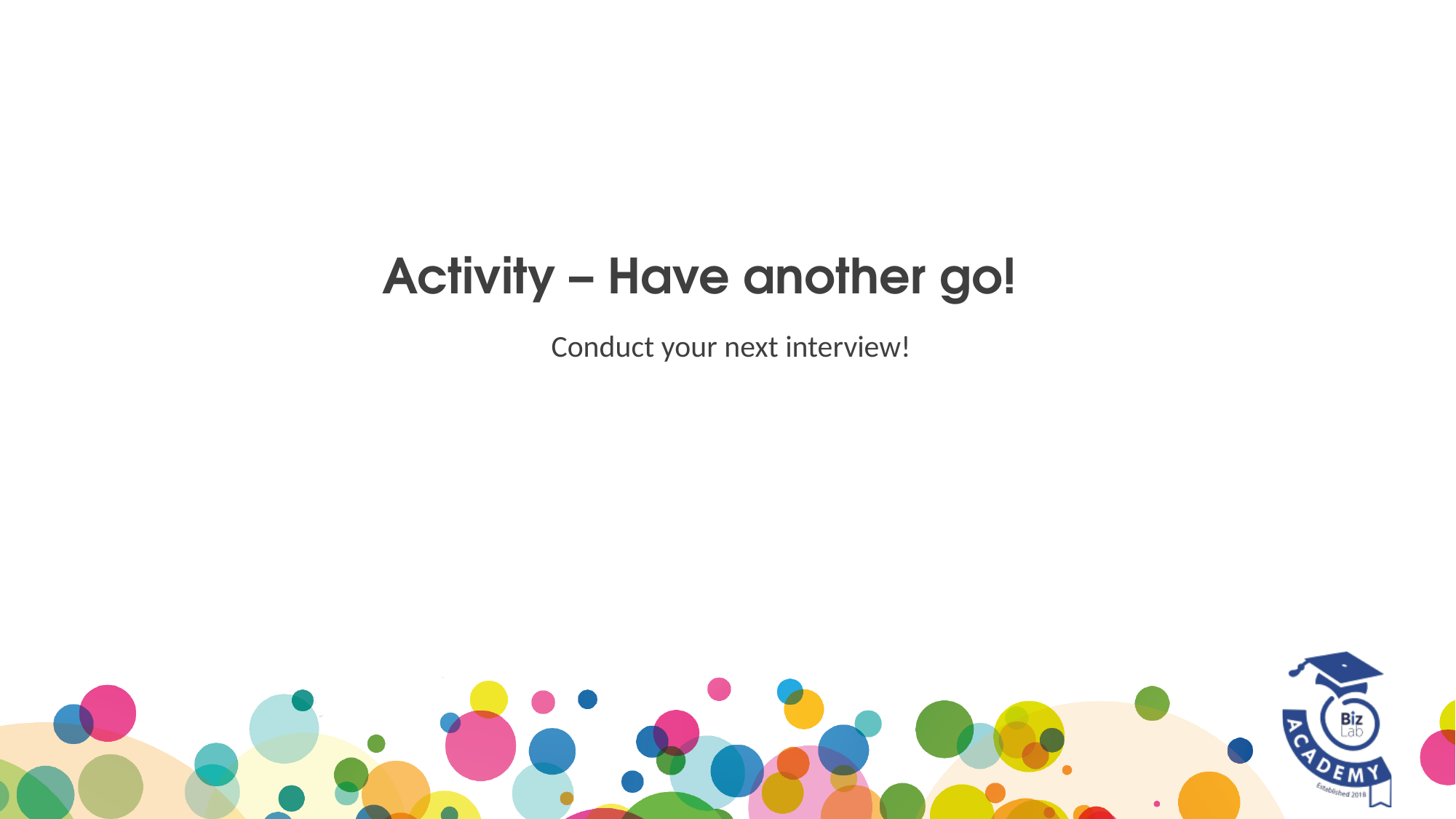

# Activity – Have another go!
Conduct your next interview!